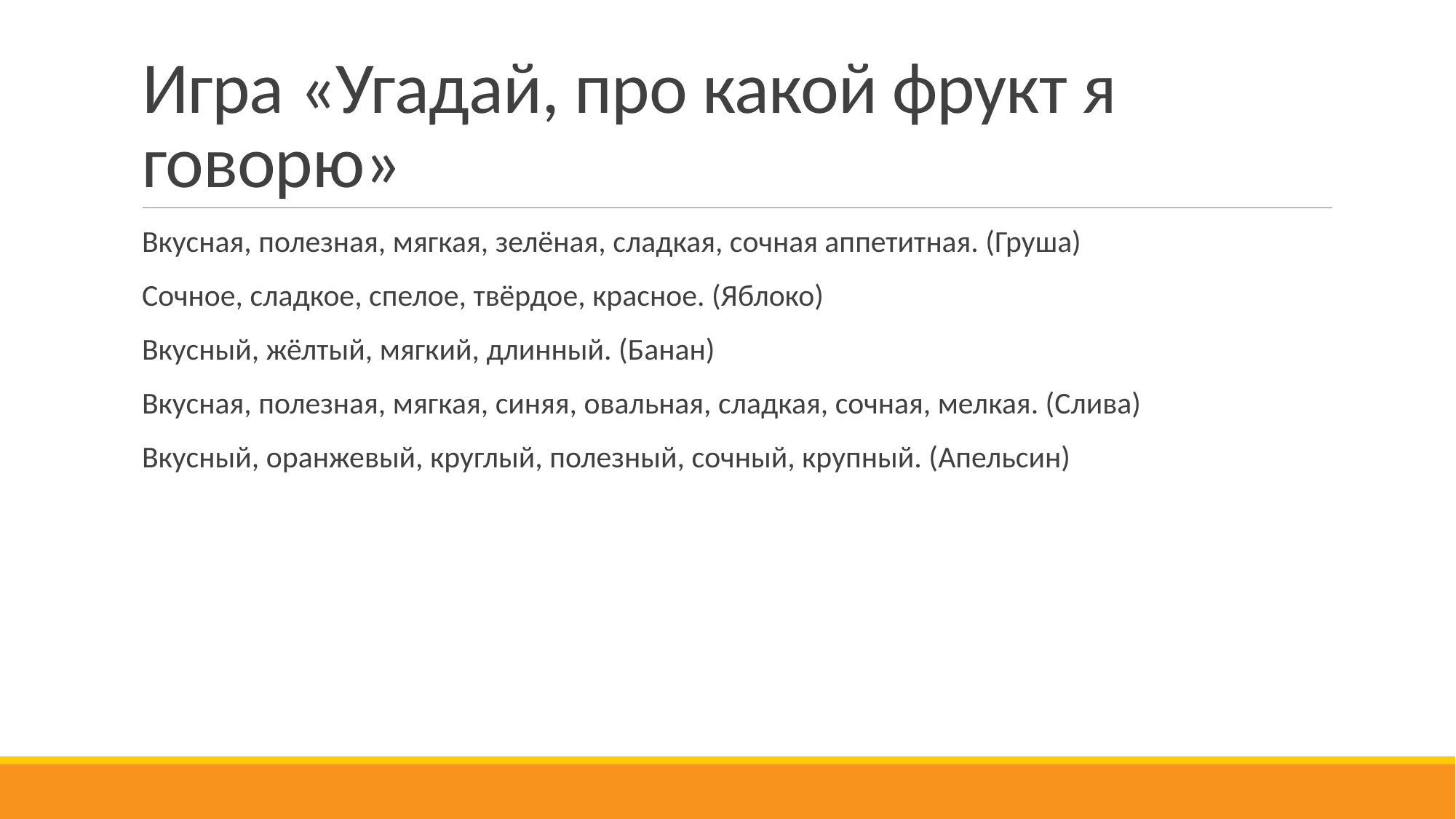

# Игра «Угадай, про какой фрукт я говорю»
Вкусная, полезная, мягкая, зелёная, сладкая, сочная аппетитная. (Груша)
Сочное, сладкое, спелое, твёрдое, красное. (Яблоко)
Вкусный, жёлтый, мягкий, длинный. (Банан)
Вкусная, полезная, мягкая, синяя, овальная, сладкая, сочная, мелкая. (Слива)
Вкусный, оранжевый, круглый, полезный, сочный, крупный. (Апельсин)